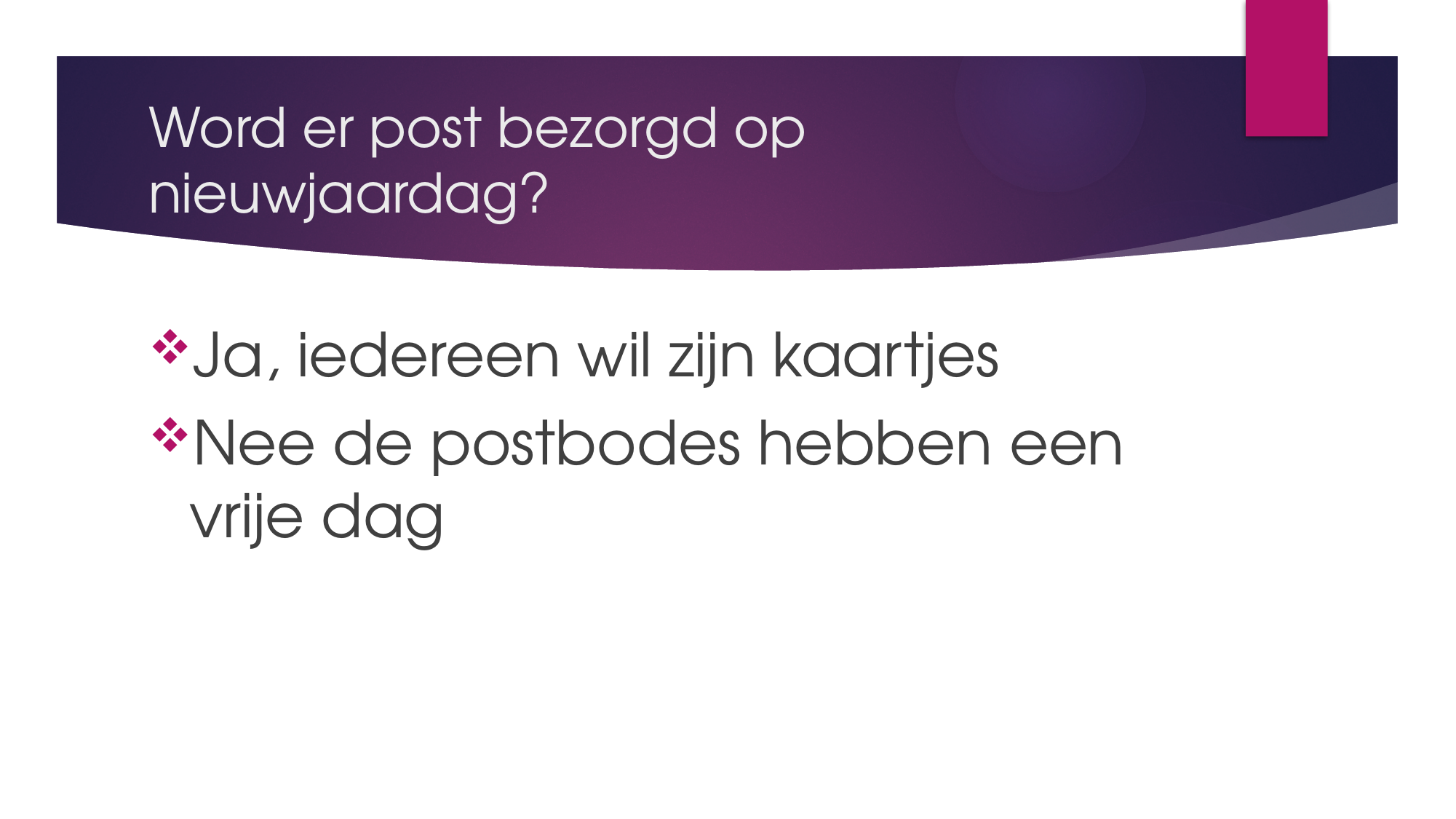

# Word er post bezorgd op nieuwjaardag?
Ja, iedereen wil zijn kaartjes
Nee de postbodes hebben een vrije dag